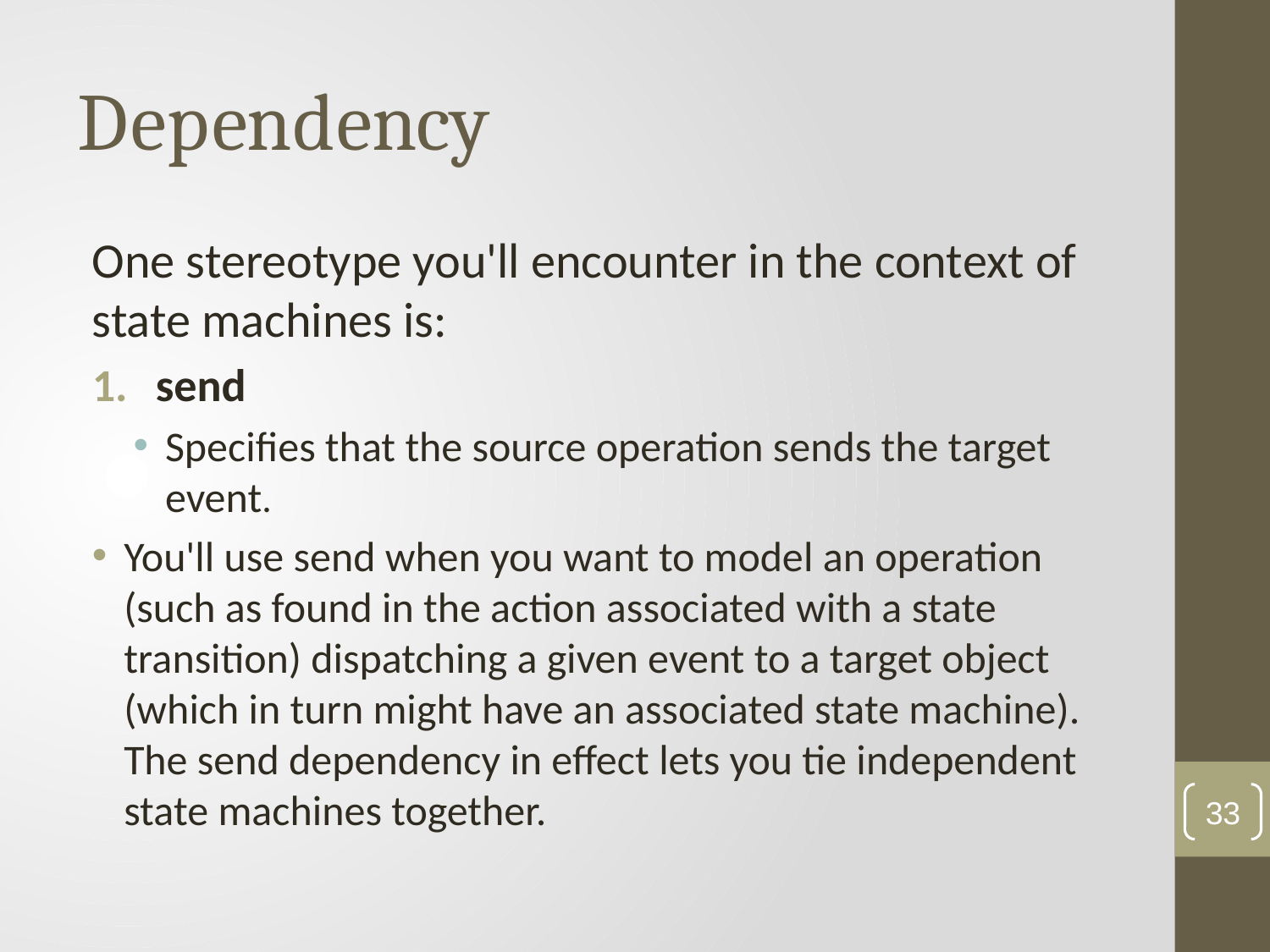

# Dependency
One stereotype you'll encounter in the context of state machines is:
send
Specifies that the source operation sends the target event.
You'll use send when you want to model an operation (such as found in the action associated with a state transition) dispatching a given event to a target object (which in turn might have an associated state machine). The send dependency in effect lets you tie independent state machines together.
33